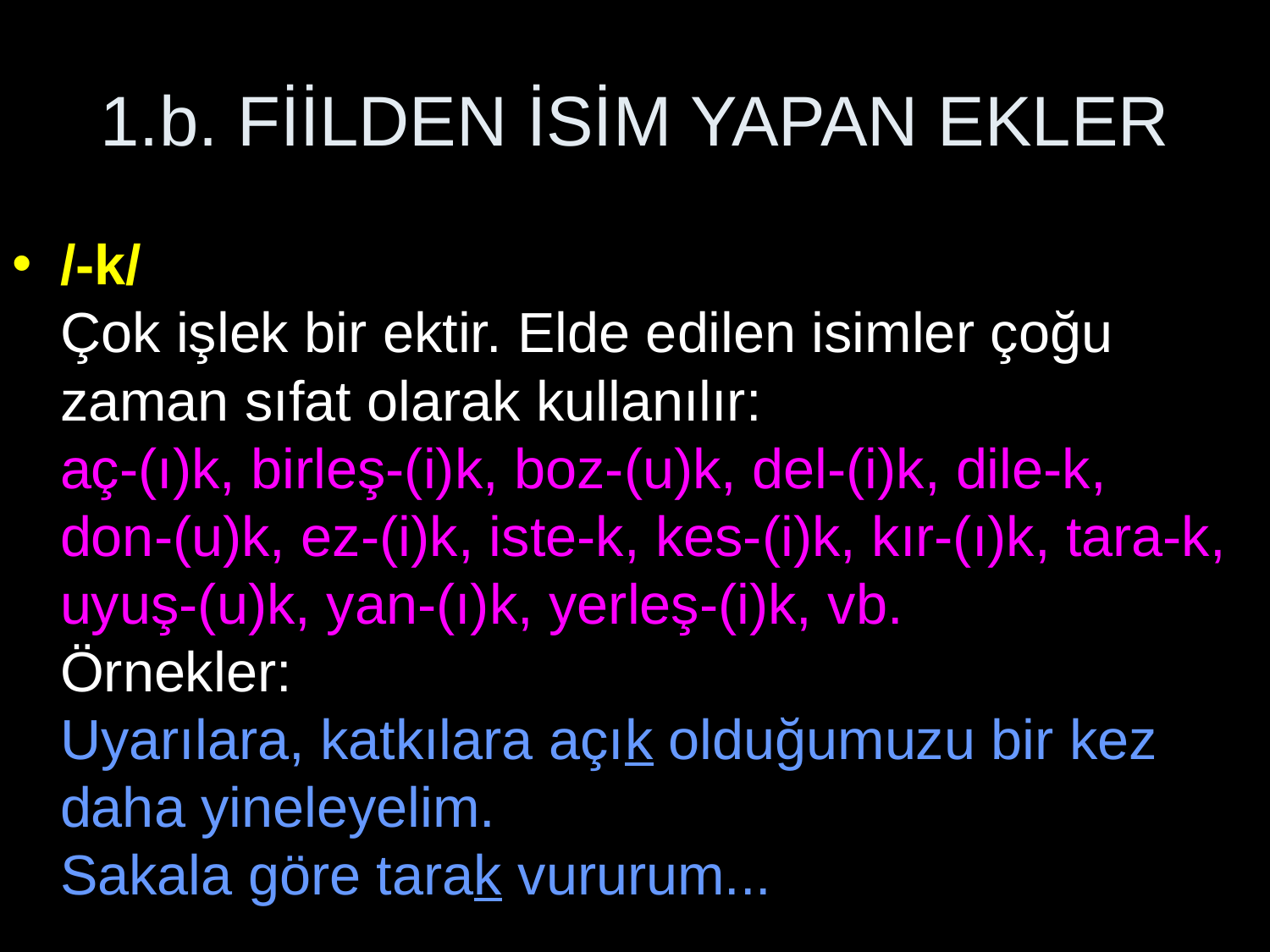

# 1.b. FİİLDEN İSİM YAPAN EKLER
/-k/
Çok işlek bir ektir. Elde edilen isimler çoğu zaman sıfat olarak kullanılır:
aç-(ı)k, birleş-(i)k, boz-(u)k, del-(i)k, dile-k,
don-(u)k, ez-(i)k, iste-k, kes-(i)k, kır-(ı)k, tara-k, uyuş-(u)k, yan-(ı)k, yerleş-(i)k, vb.
Örnekler:
Uyarılara, katkılara açık olduğumuzu bir kez daha yineleyelim.
Sakala göre tarak vururum...